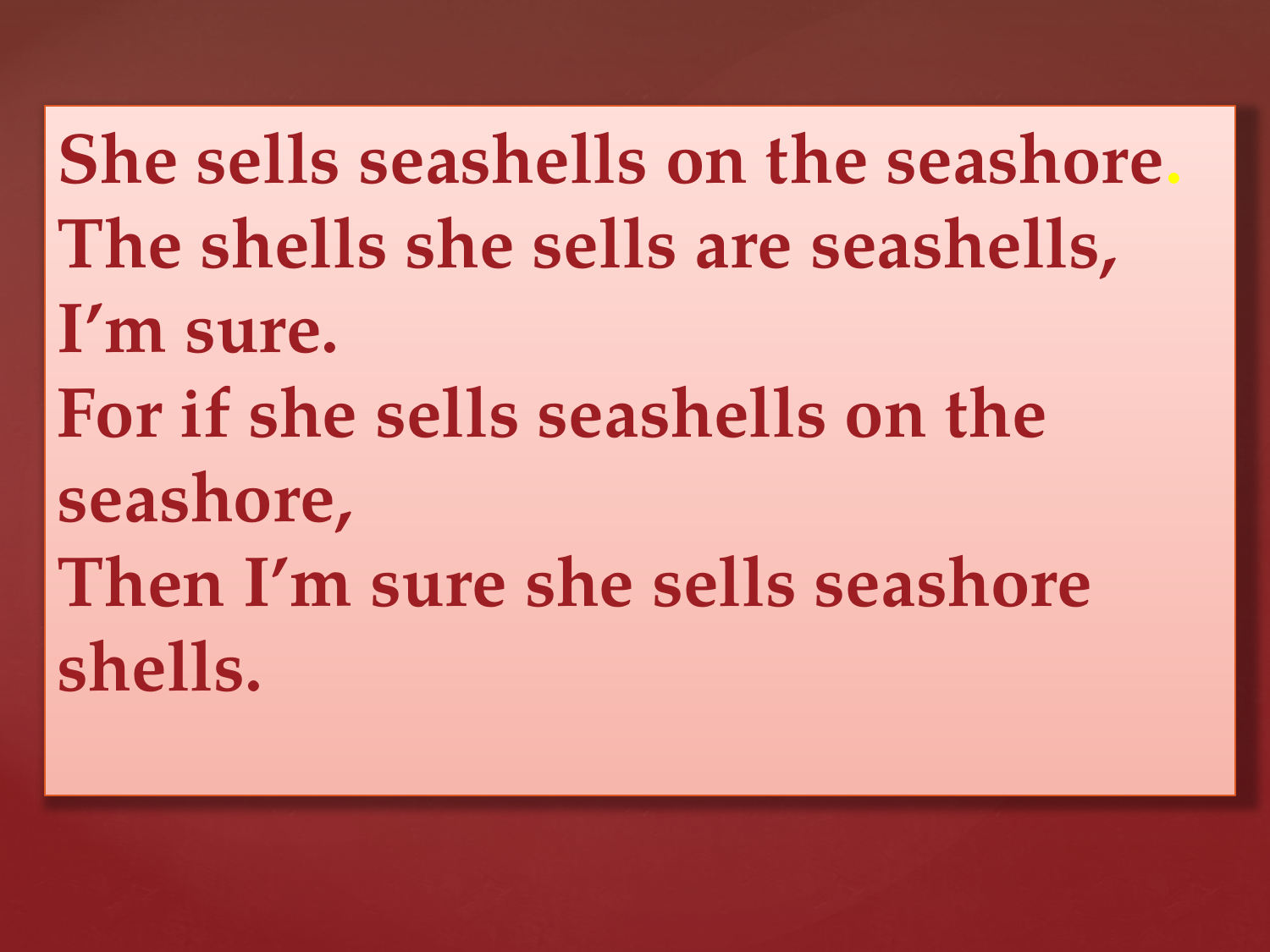

She sells seashells on the seashore.
The shells she sells are seashells, I’m sure.
For if she sells seashells on the seashore,
Then I’m sure she sells seashore shells.